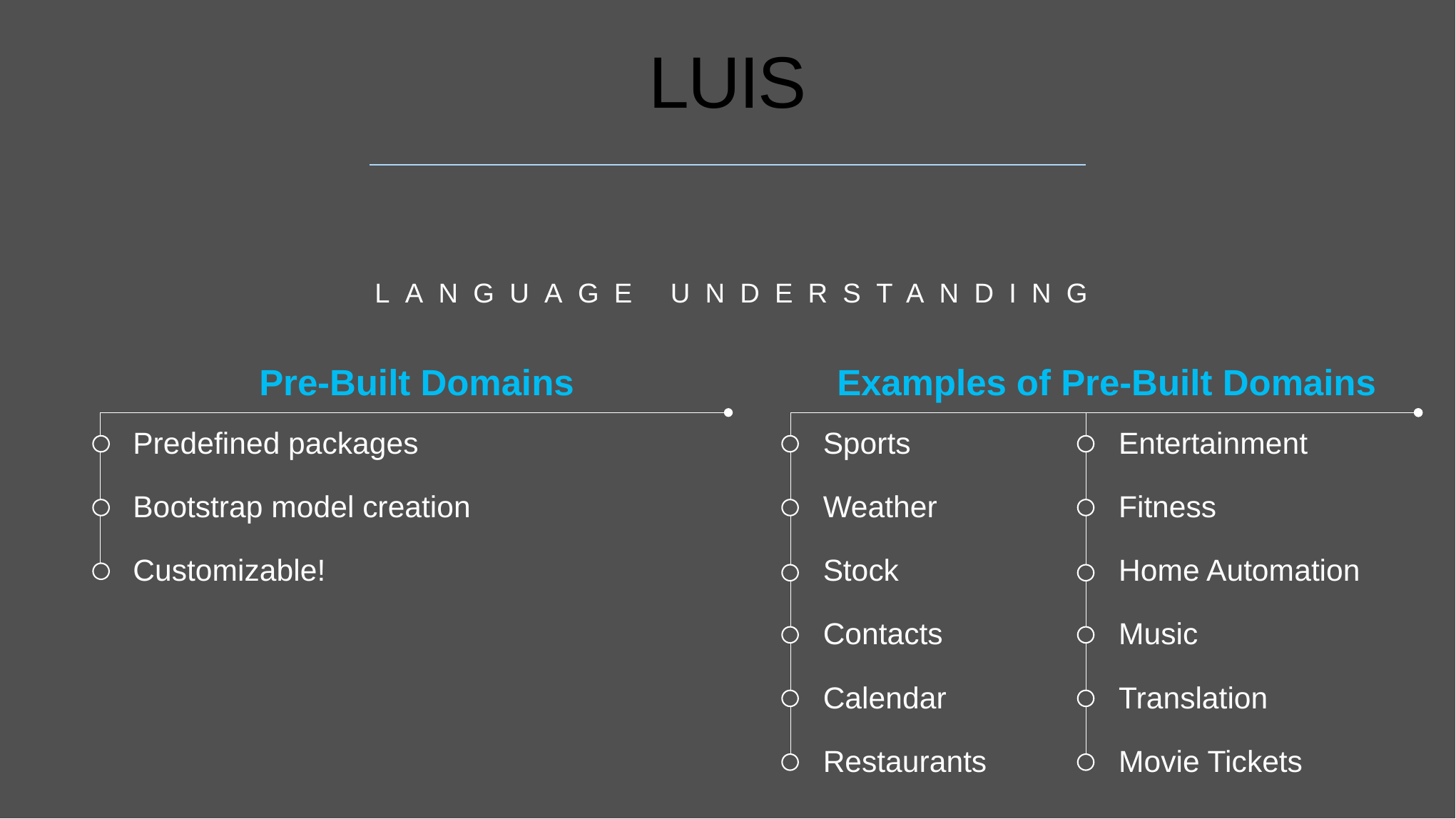

# LUIS
Language Understanding
Pre-Built Domains
Examples of Pre-Built Domains
Entertainment
Fitness
Home Automation
Music
Translation
Movie Tickets
Sports
Weather
Stock
Contacts
Calendar
Restaurants

Predefined packages
Bootstrap model creation
Customizable!